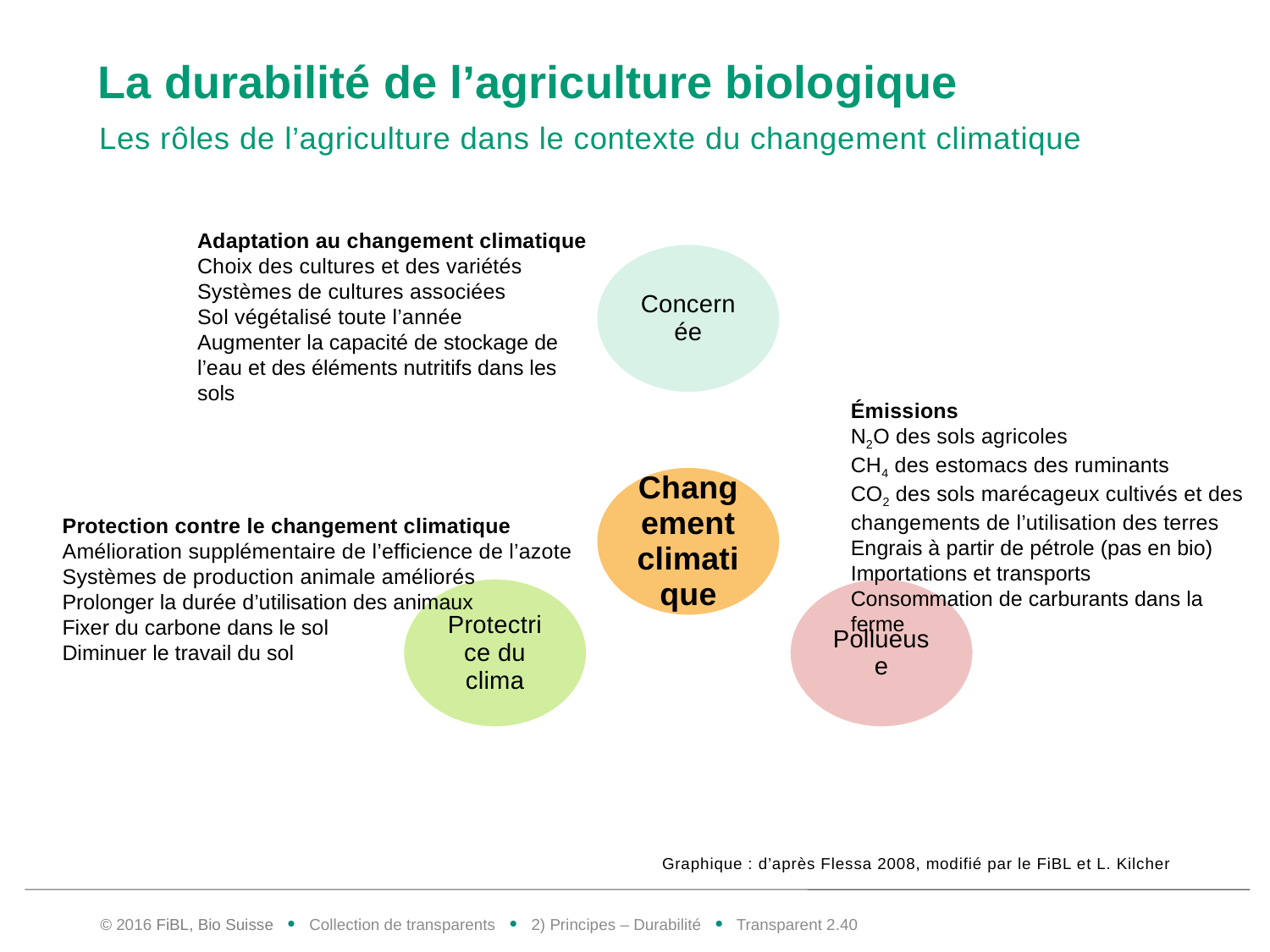

# La durabilité de l’agriculture biologique
Les rôles de l’agriculture dans le contexte du changement climatique
Adaptation au changement climatique
Choix des cultures et des variétés
Systèmes de cultures associées
Sol végétalisé toute l’année
Augmenter la capacité de stockage de l’eau et des éléments nutritifs dans les sols
Changement climatique
Concernée
Pollueuse
Émissions
N2O des sols agricoles
CH4 des estomacs des ruminants
CO2 des sols marécageux cultivés et des changements de l’utilisation des terres
Engrais à partir de pétrole (pas en bio)
Importations et transports
Consommation de carburants dans la ferme
Protection contre le changement climatique
Amélioration supplémentaire de l’efficience de l’azote
Systèmes de production animale améliorés
Prolonger la durée d’utilisation des animaux
Fixer du carbone dans le sol
Diminuer le travail du sol
Graphique : d’après Flessa 2008, modifié par le FiBL et L. Kilcher
© 2016 FiBL, Bio Suisse   •   Collection de transparents   •   2) Principes – Durabilité   •   Transparent 2.40